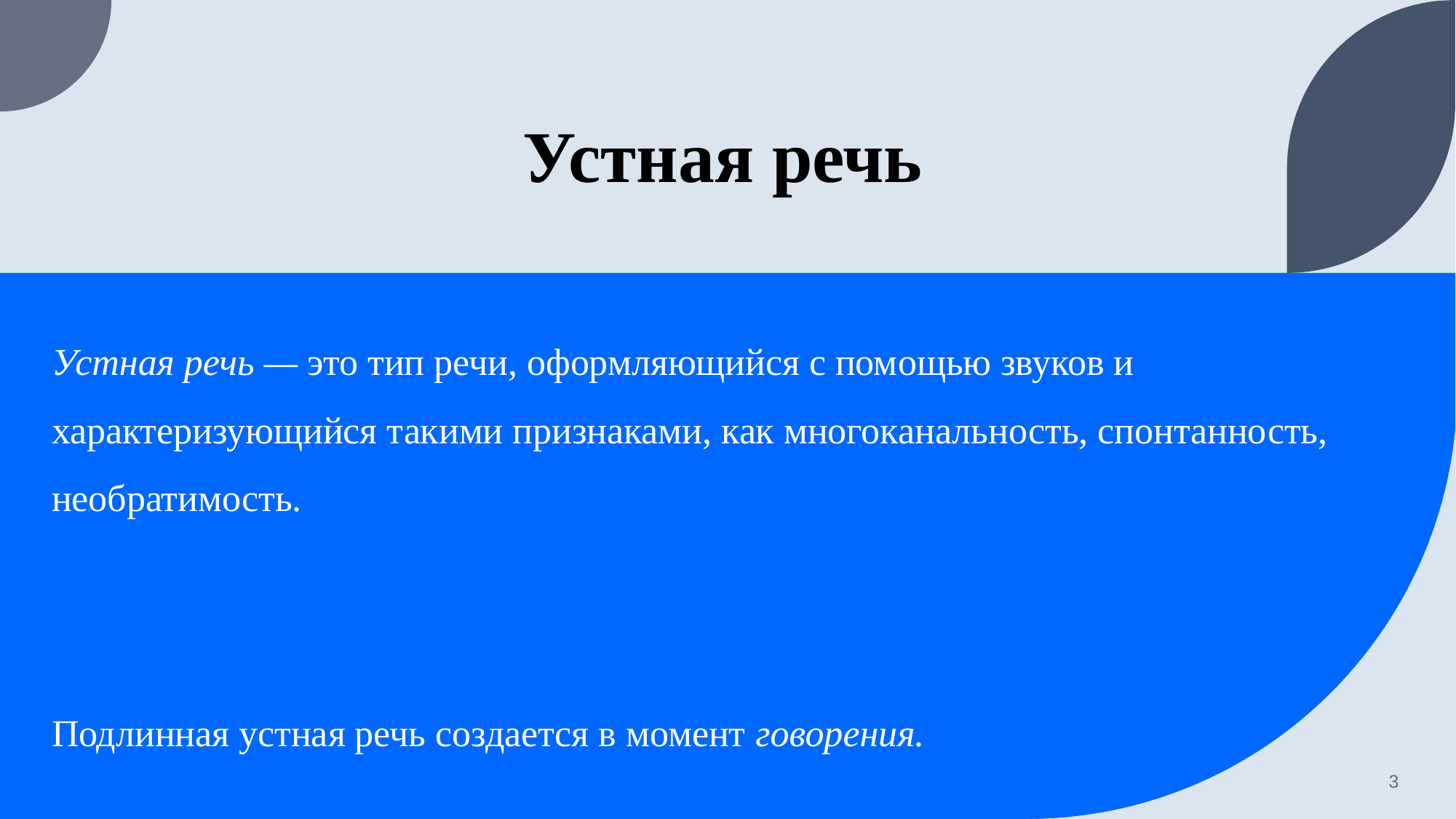

# Устная речь
Устная речь — это тип речи, оформляющийся с помощью звуков и характеризующийся такими признаками, как многоканальность, спонтанность, необратимость.

Подлинная устная речь создается в момент говорения.
3